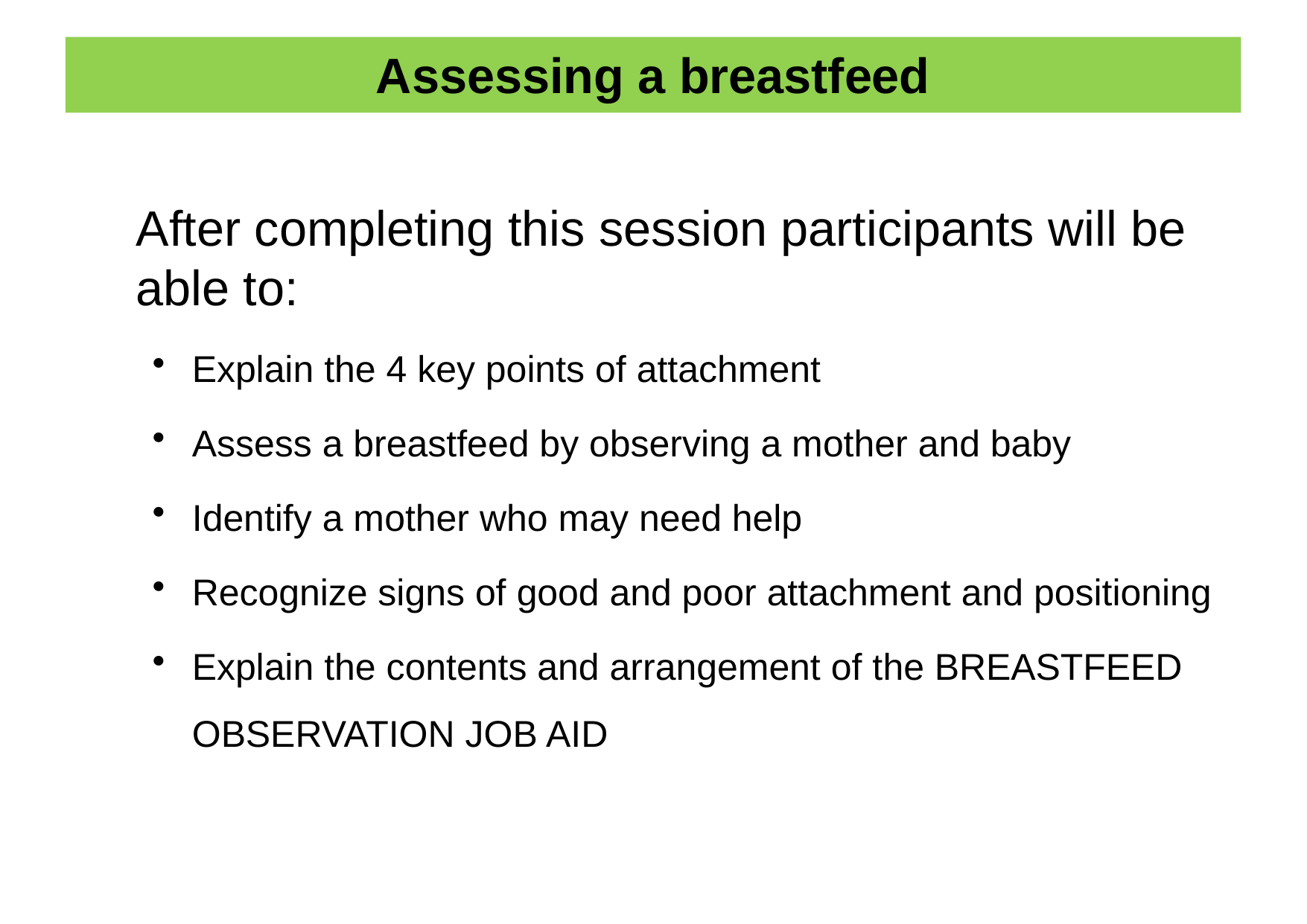

# Assessing a breastfeed
	After completing this session participants will be able to:
Explain the 4 key points of attachment
Assess a breastfeed by observing a mother and baby
Identify a mother who may need help
Recognize signs of good and poor attachment and positioning
Explain the contents and arrangement of the BREASTFEED OBSERVATION JOB AID